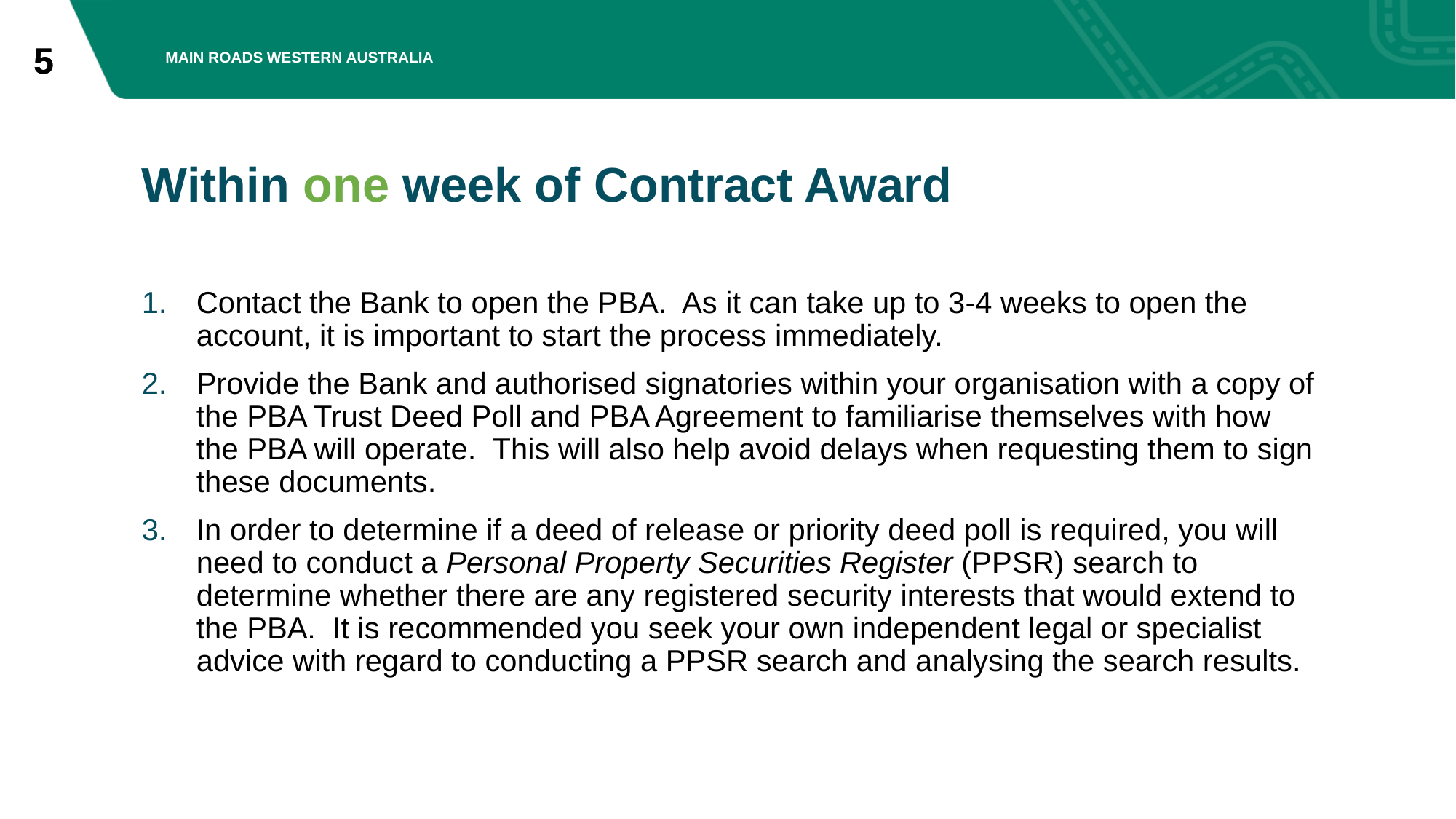

# Within one week of Contract Award
Contact the Bank to open the PBA.  As it can take up to 3-4 weeks to open the account, it is important to start the process immediately.
Provide the Bank and authorised signatories within your organisation with a copy of the PBA Trust Deed Poll and PBA Agreement to familiarise themselves with how the PBA will operate.  This will also help avoid delays when requesting them to sign these documents.
In order to determine if a deed of release or priority deed poll is required, you will need to conduct a Personal Property Securities Register (PPSR) search to determine whether there are any registered security interests that would extend to the PBA.  It is recommended you seek your own independent legal or specialist advice with regard to conducting a PPSR search and analysing the search results.